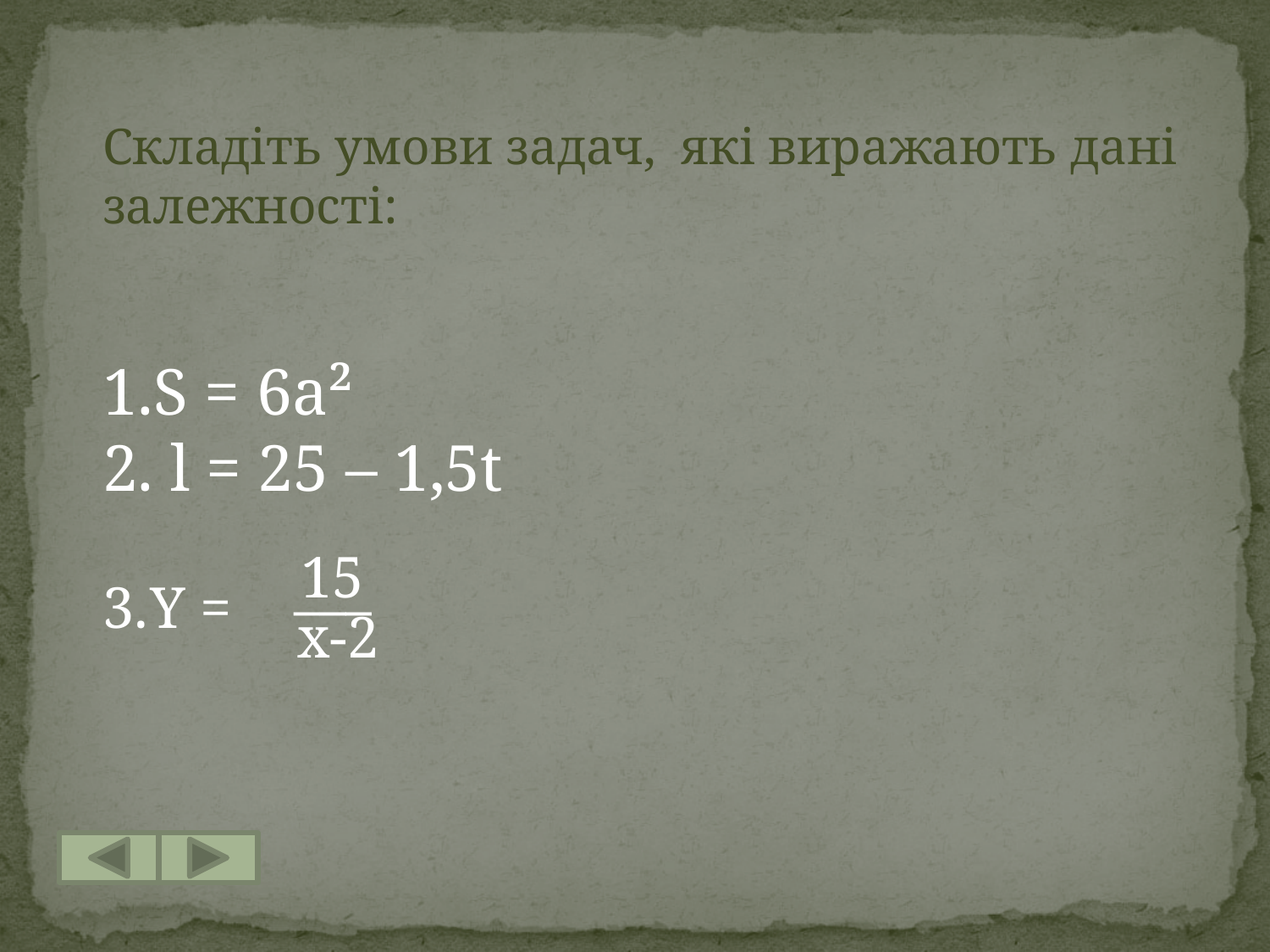

Складіть умови задач,  які виражають дані
залежності:

S = 6a²
 l = 25 – 1,5t

Y =

15
___
x-2